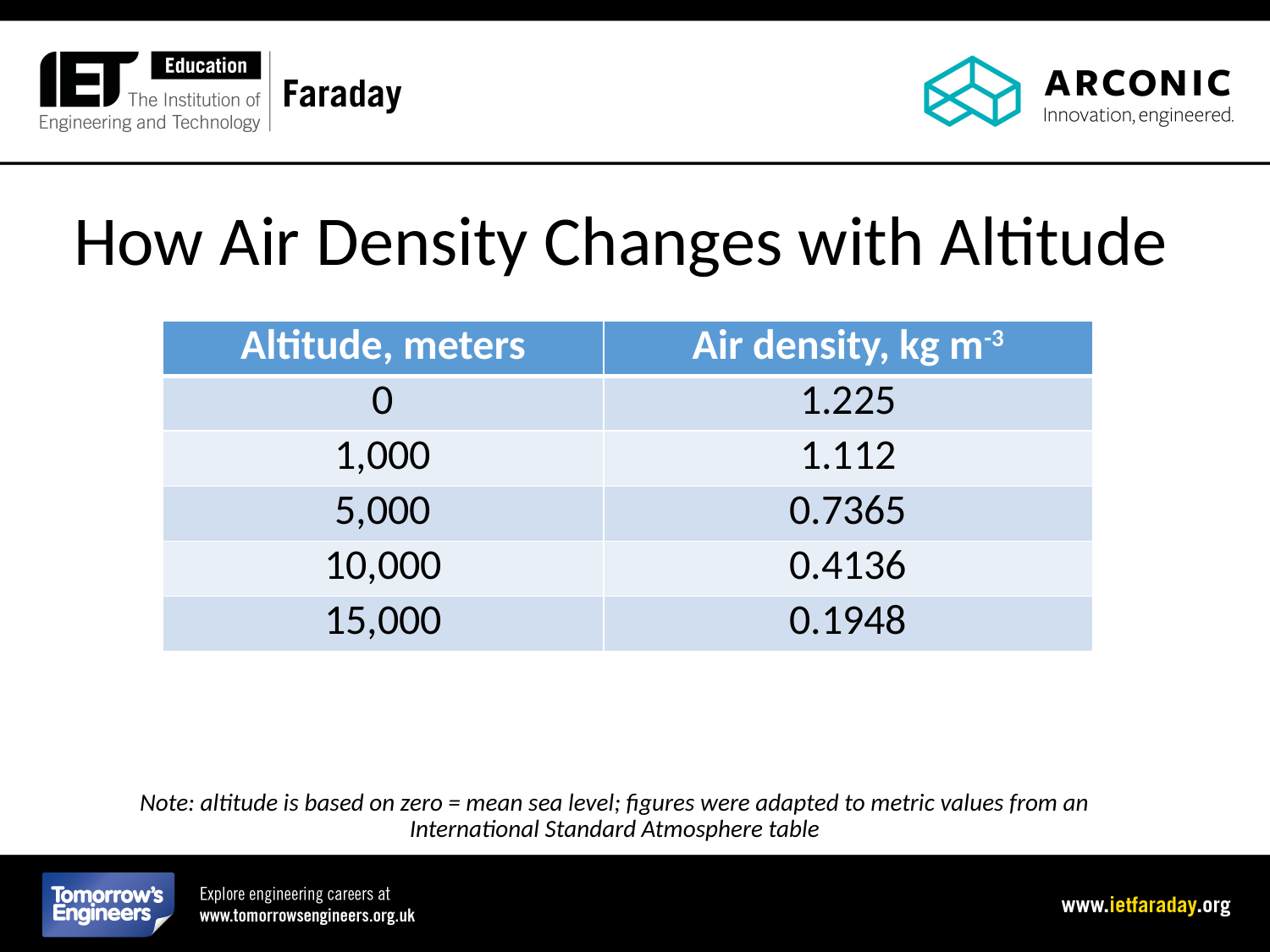

# How Air Density Changes with Altitude
| Altitude, meters | Air density, kg m-3 |
| --- | --- |
| 0 | 1.225 |
| 1,000 | 1.112 |
| 5,000 | 0.7365 |
| 10,000 | 0.4136 |
| 15,000 | 0.1948 |
Note: altitude is based on zero = mean sea level; figures were adapted to metric values from an International Standard Atmosphere table